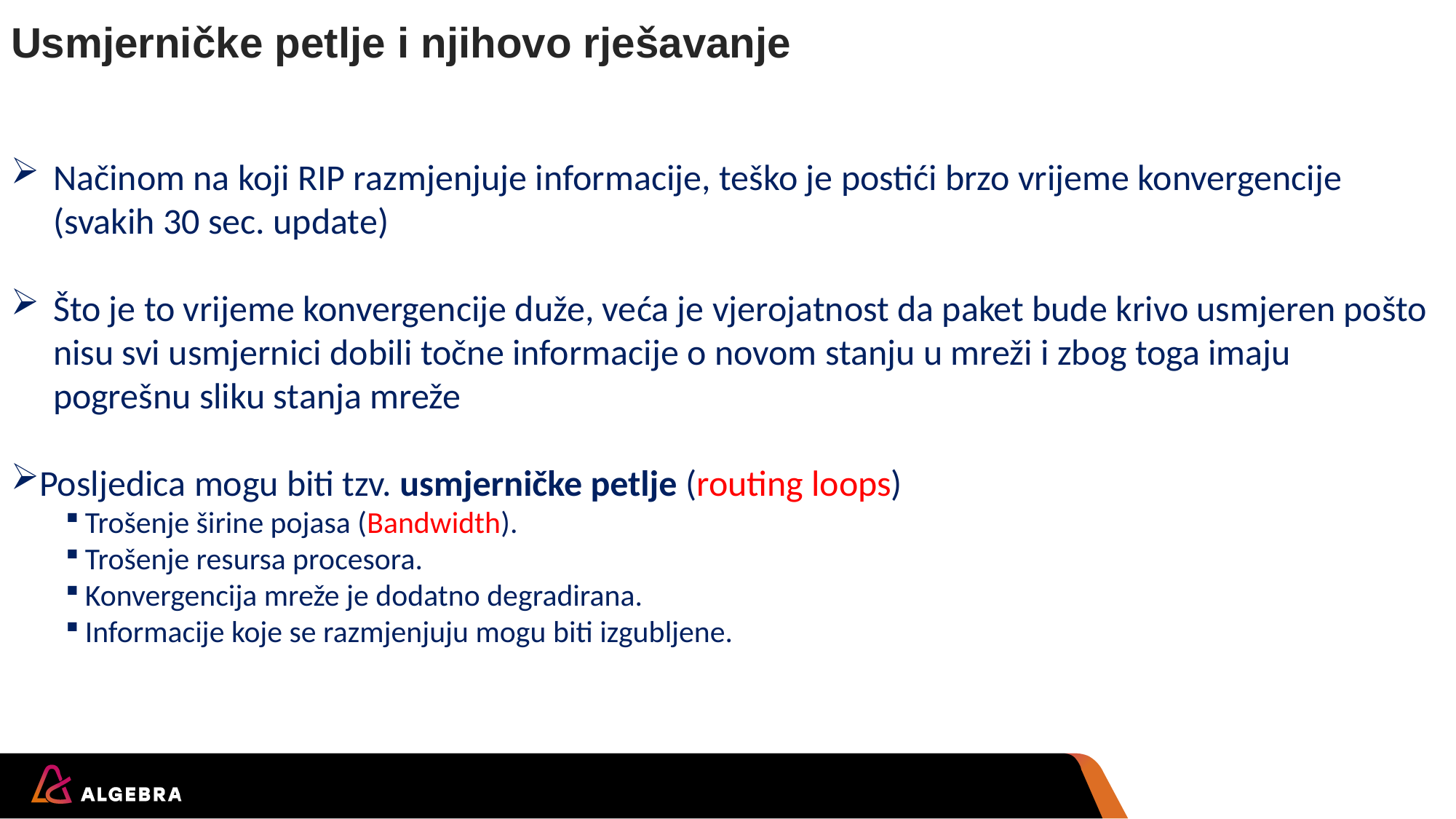

# Usmjerničke petlje i njihovo rješavanje
Načinom na koji RIP razmjenjuje informacije, teško je postići brzo vrijeme konvergencije (svakih 30 sec. update)

Što je to vrijeme konvergencije duže, veća je vjerojatnost da paket bude krivo usmjeren pošto nisu svi usmjernici dobili točne informacije o novom stanju u mreži i zbog toga imaju pogrešnu sliku stanja mreže

Posljedica mogu biti tzv. usmjerničke petlje (routing loops)
Trošenje širine pojasa (Bandwidth).
Trošenje resursa procesora.
Konvergencija mreže je dodatno degradirana.
Informacije koje se razmjenjuju mogu biti izgubljene.